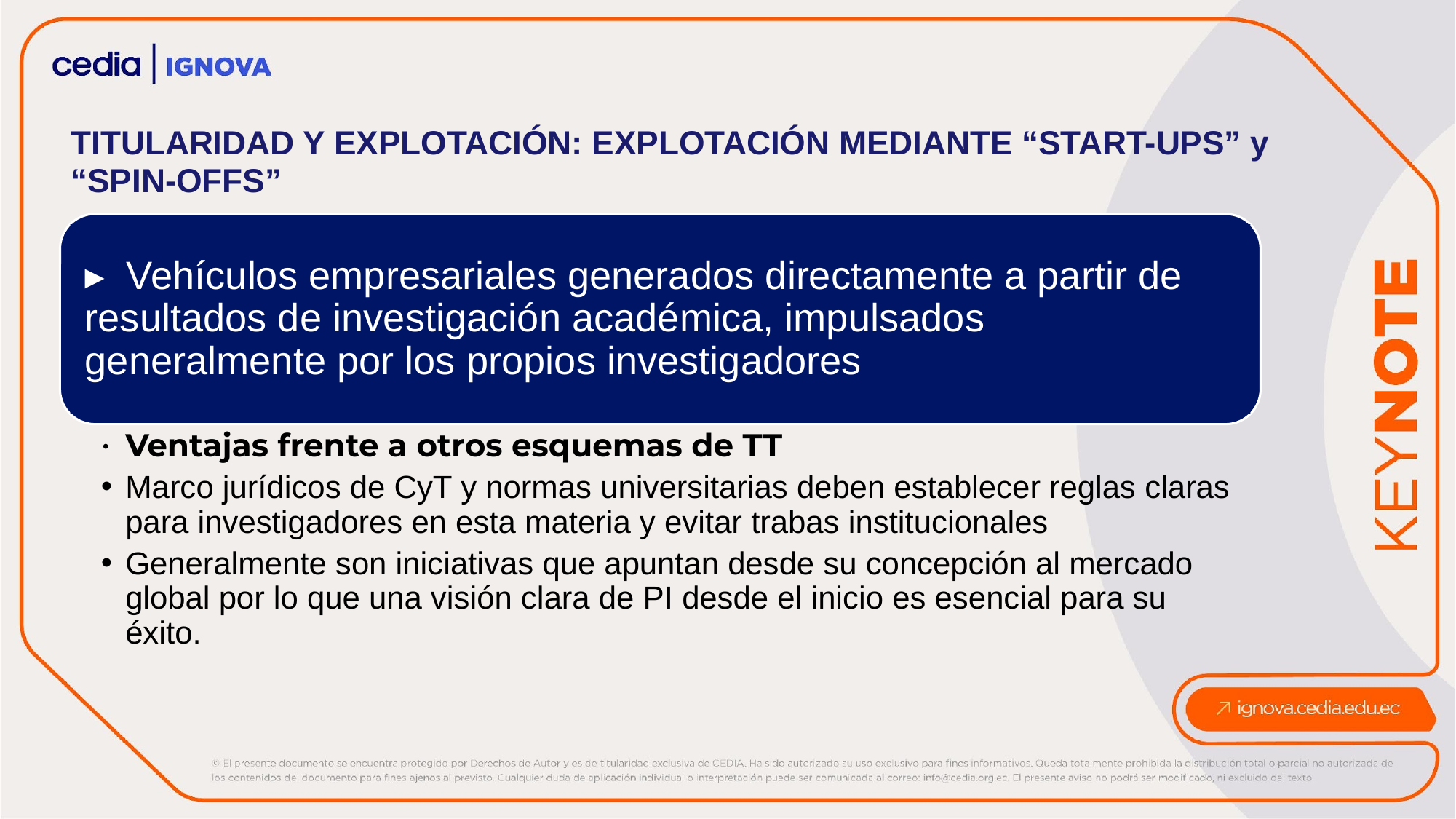

TITULARIDAD Y EXPLOTACIÓN: EXPLOTACIÓN MEDIANTE “START-UPS” y “SPIN-OFFS”

▸  Vehículos empresariales generados directamente a partir de resultados de investigación académica, impulsados generalmente por los propios investigadores

Ventajas frente a otros esquemas de TT
Marco jurídicos de CyT y normas universitarias deben establecer reglas claras para investigadores en esta materia y evitar trabas institucionales
Generalmente son iniciativas que apuntan desde su concepción al mercado global por lo que una visión clara de PI desde el inicio es esencial para su éxito.